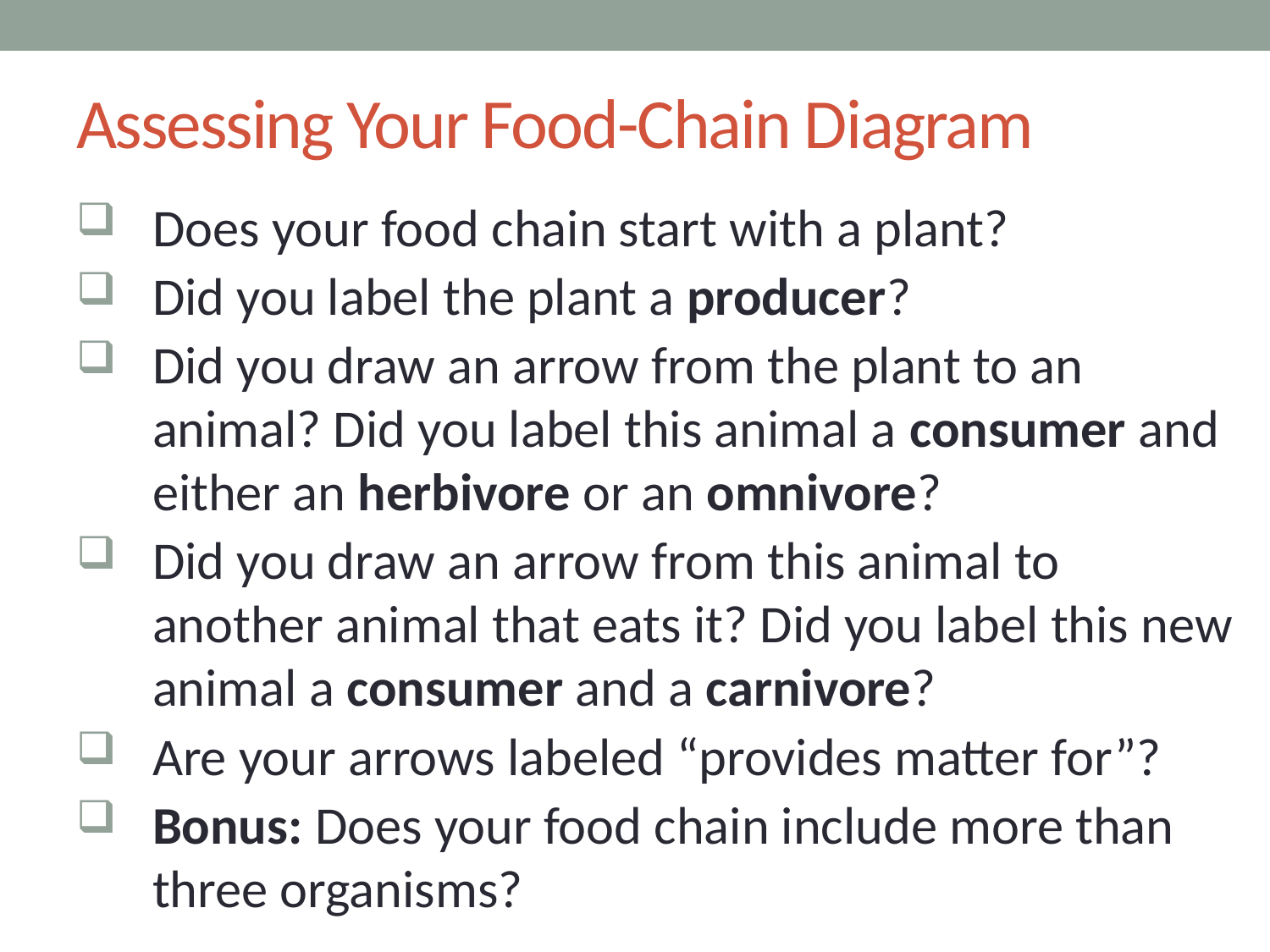

# Assessing Your Food-Chain Diagram
Does your food chain start with a plant?
Did you label the plant a producer?
Did you draw an arrow from the plant to an animal? Did you label this animal a consumer and either an herbivore or an omnivore?
Did you draw an arrow from this animal to another animal that eats it? Did you label this new animal a consumer and a carnivore?
Are your arrows labeled “provides matter for”?
Bonus: Does your food chain include more than     three organisms?